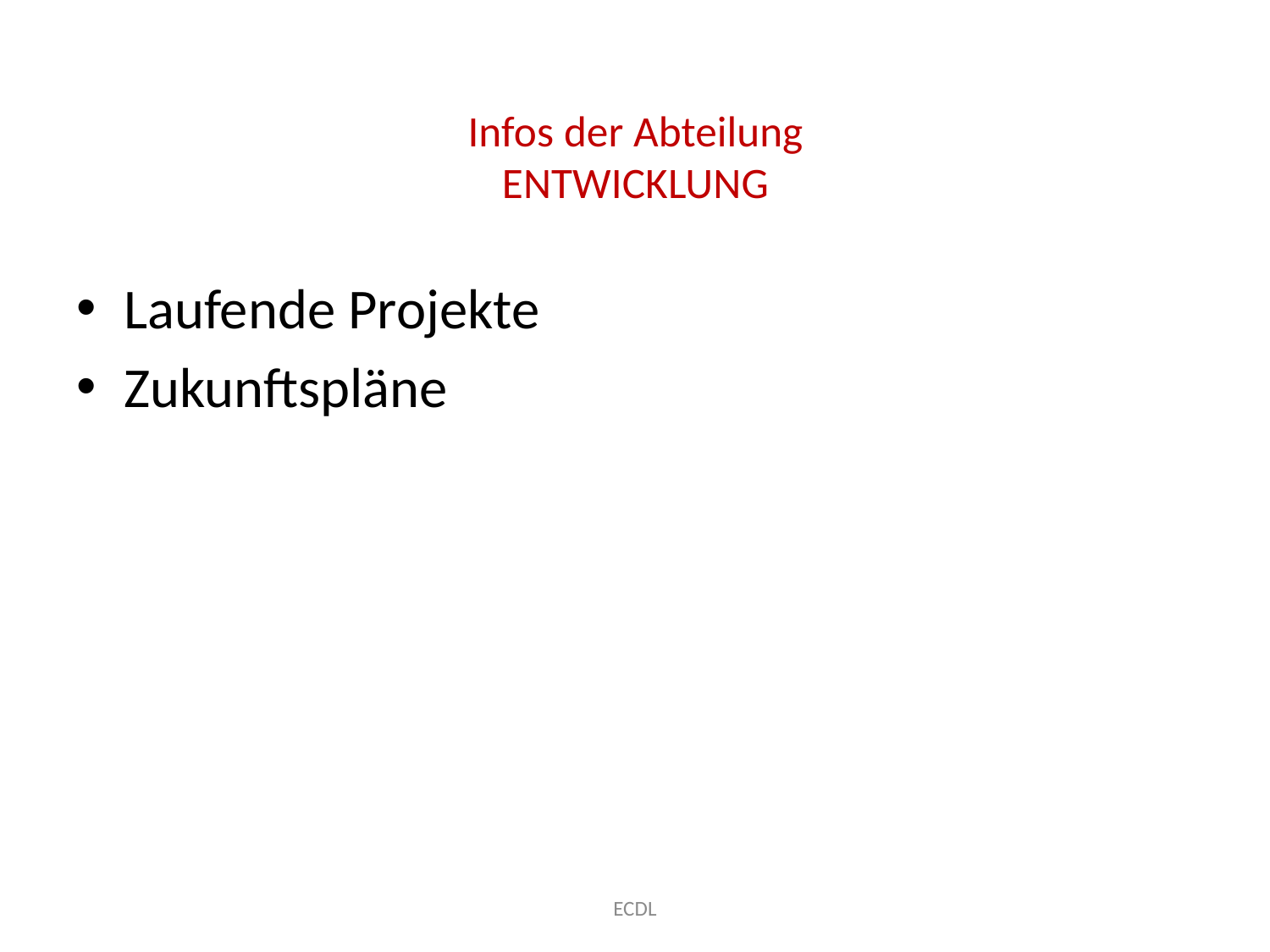

# Infos der Abteilung ENTWICKLUNG
Laufende Projekte
Zukunftspläne
ECDL